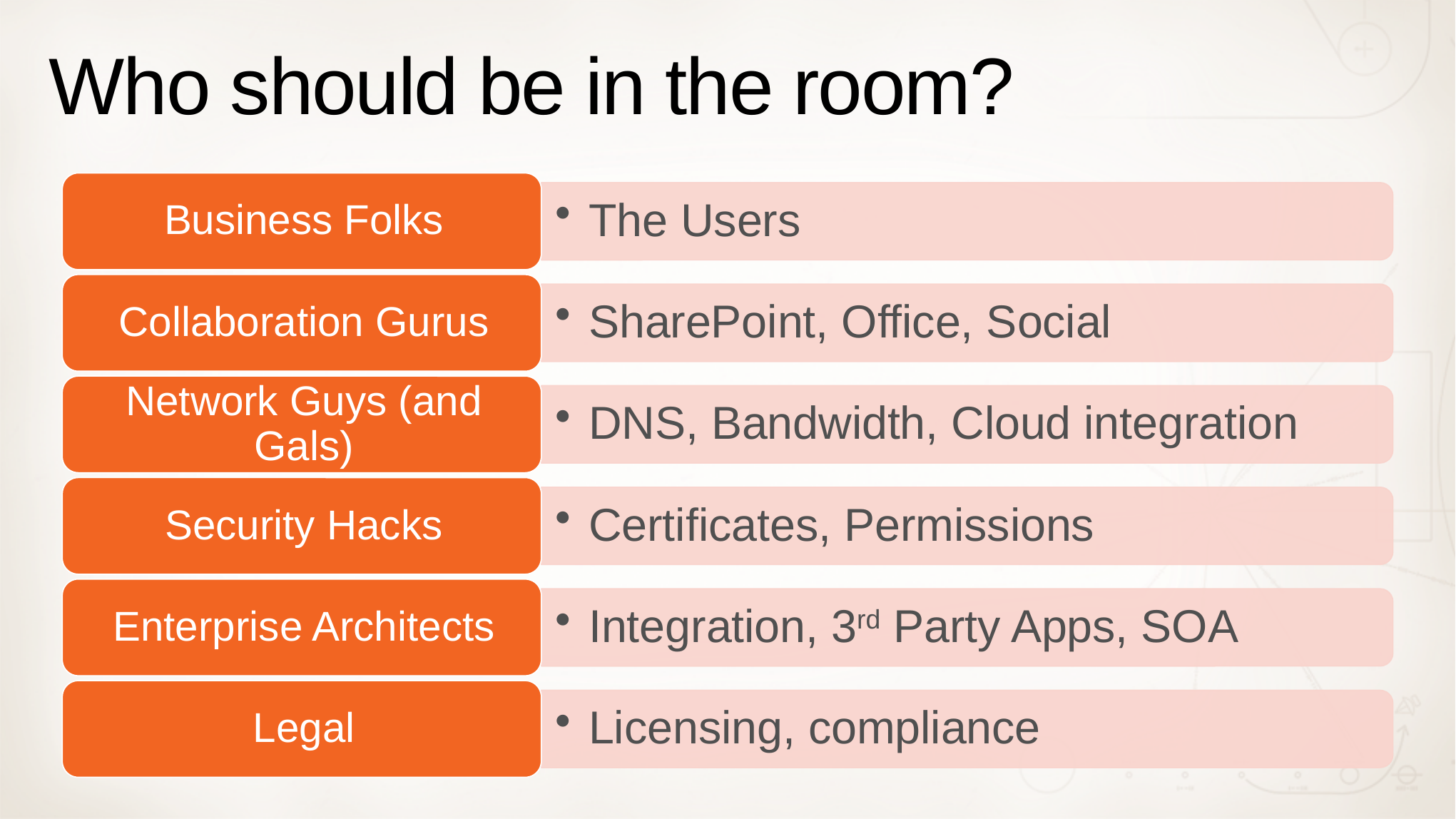

# Who should be in the room?
The Users
Business Folks
SharePoint, Office, Social
Collaboration Gurus
DNS, Bandwidth, Cloud integration
Network Guys (and Gals)
Certificates, Permissions
Security Hacks
Integration, 3rd Party Apps, SOA
Enterprise Architects
Licensing, compliance
Legal